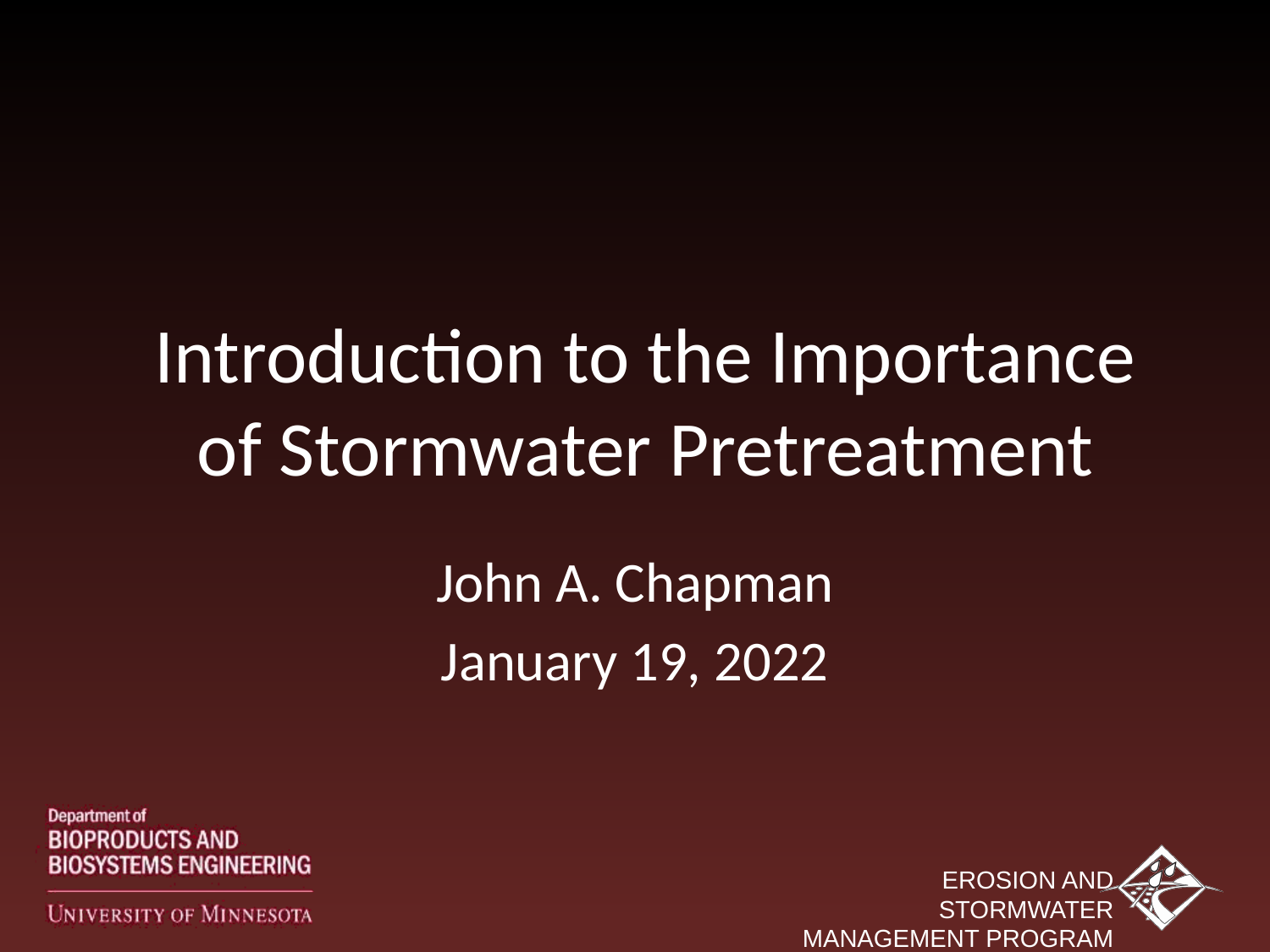

# Introduction to the Importance of Stormwater Pretreatment
John A. Chapman
January 19, 2022